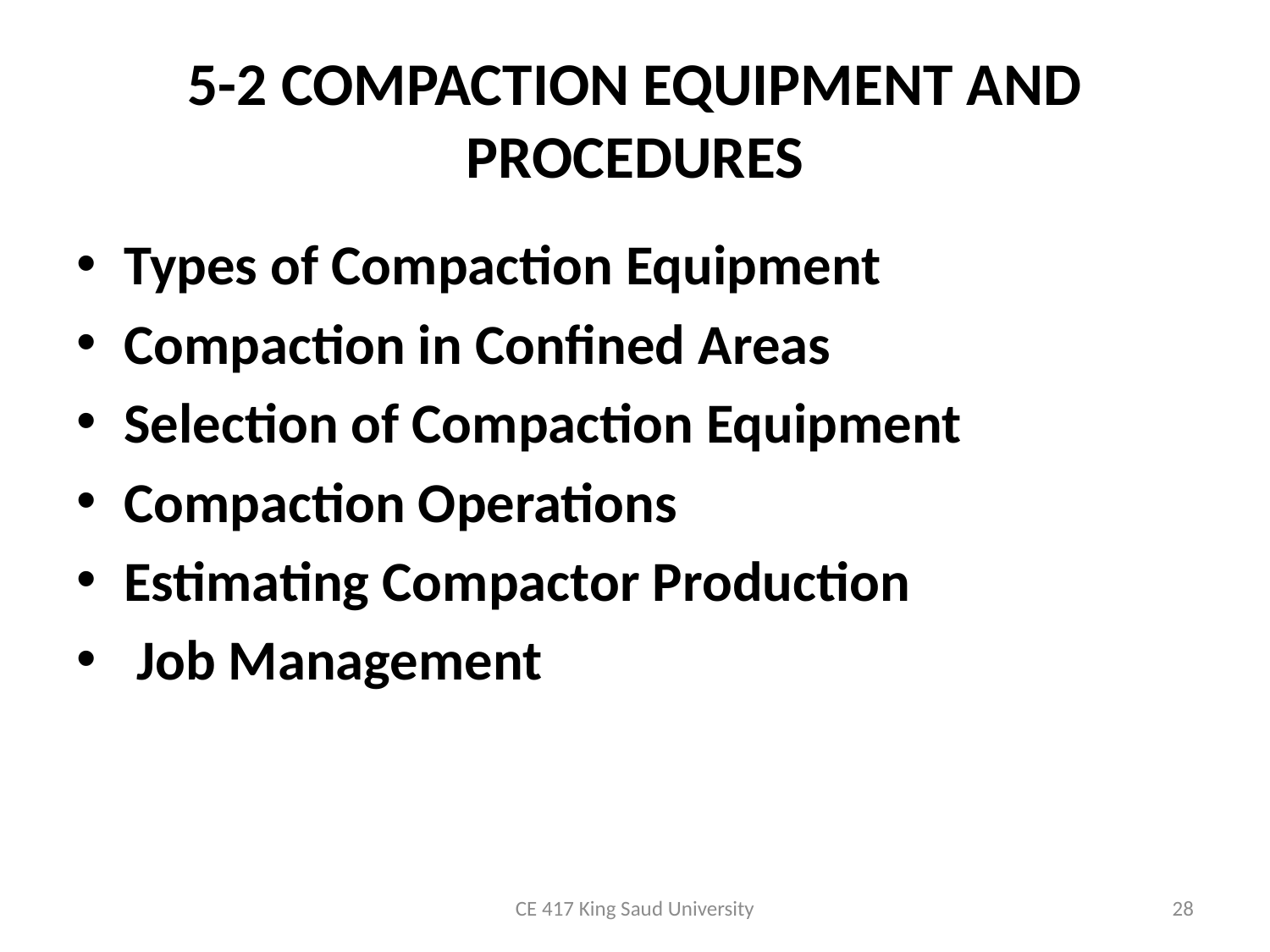

# 5-2 COMPACTION EQUIPMENT AND PROCEDURES
Types of Compaction Equipment
Compaction in Confined Areas
Selection of Compaction Equipment
Compaction Operations
Estimating Compactor Production
 Job Management
CE 417 King Saud University
28